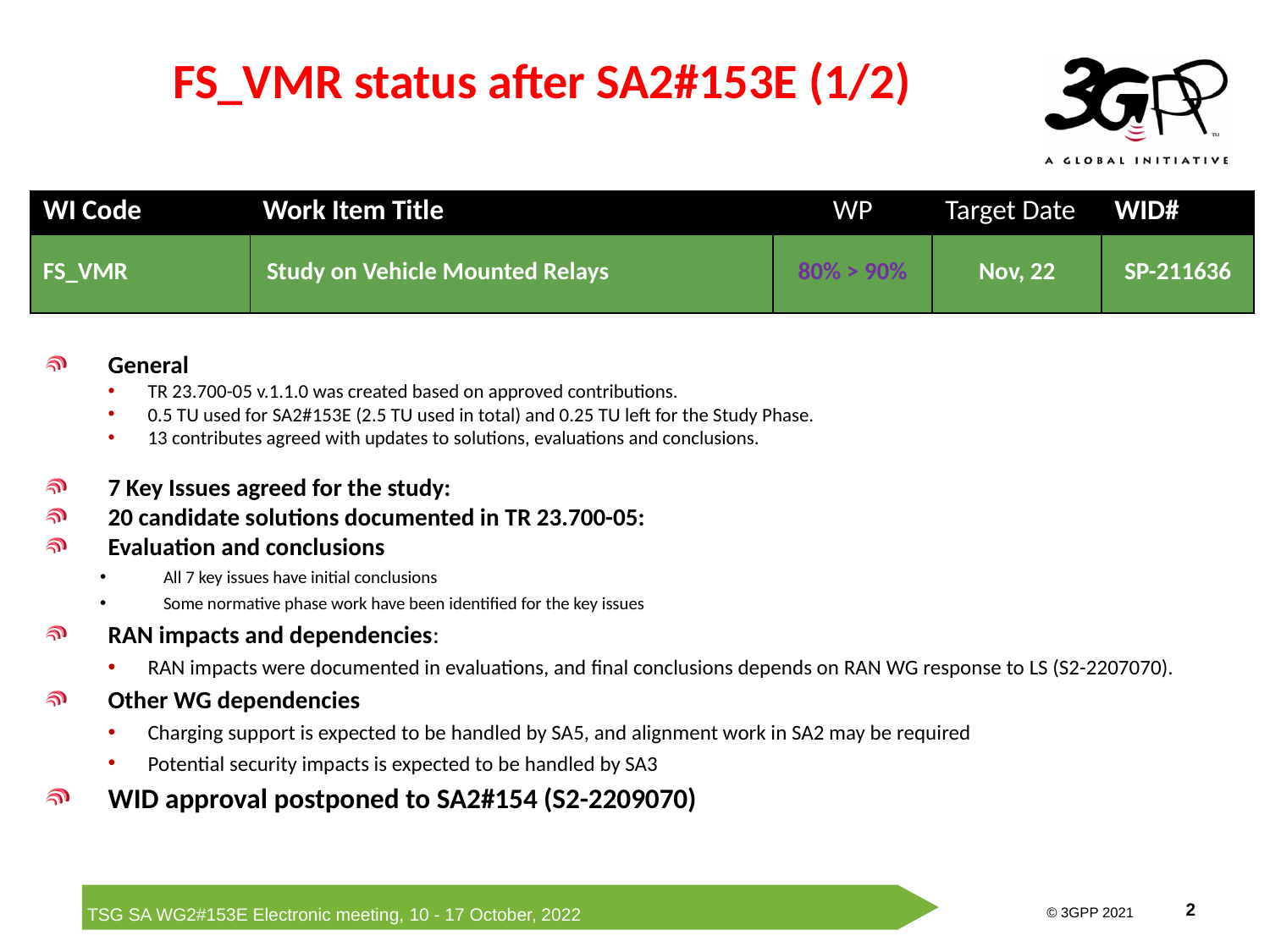

# FS_VMR status after SA2#153E (1/2)
| WI Code | Work Item Title | WP | Target Date | WID# |
| --- | --- | --- | --- | --- |
| FS\_VMR | Study on Vehicle Mounted Relays | 80% > 90% | Nov, 22 | SP-211636 |
General
TR 23.700-05 v.1.1.0 was created based on approved contributions.
0.5 TU used for SA2#153E (2.5 TU used in total) and 0.25 TU left for the Study Phase.
13 contributes agreed with updates to solutions, evaluations and conclusions.

7 Key Issues agreed for the study:
20 candidate solutions documented in TR 23.700-05:
Evaluation and conclusions
All 7 key issues have initial conclusions
Some normative phase work have been identified for the key issues
RAN impacts and dependencies:
RAN impacts were documented in evaluations, and final conclusions depends on RAN WG response to LS (S2-2207070).
Other WG dependencies
Charging support is expected to be handled by SA5, and alignment work in SA2 may be required
Potential security impacts is expected to be handled by SA3
WID approval postponed to SA2#154 (S2-2209070)